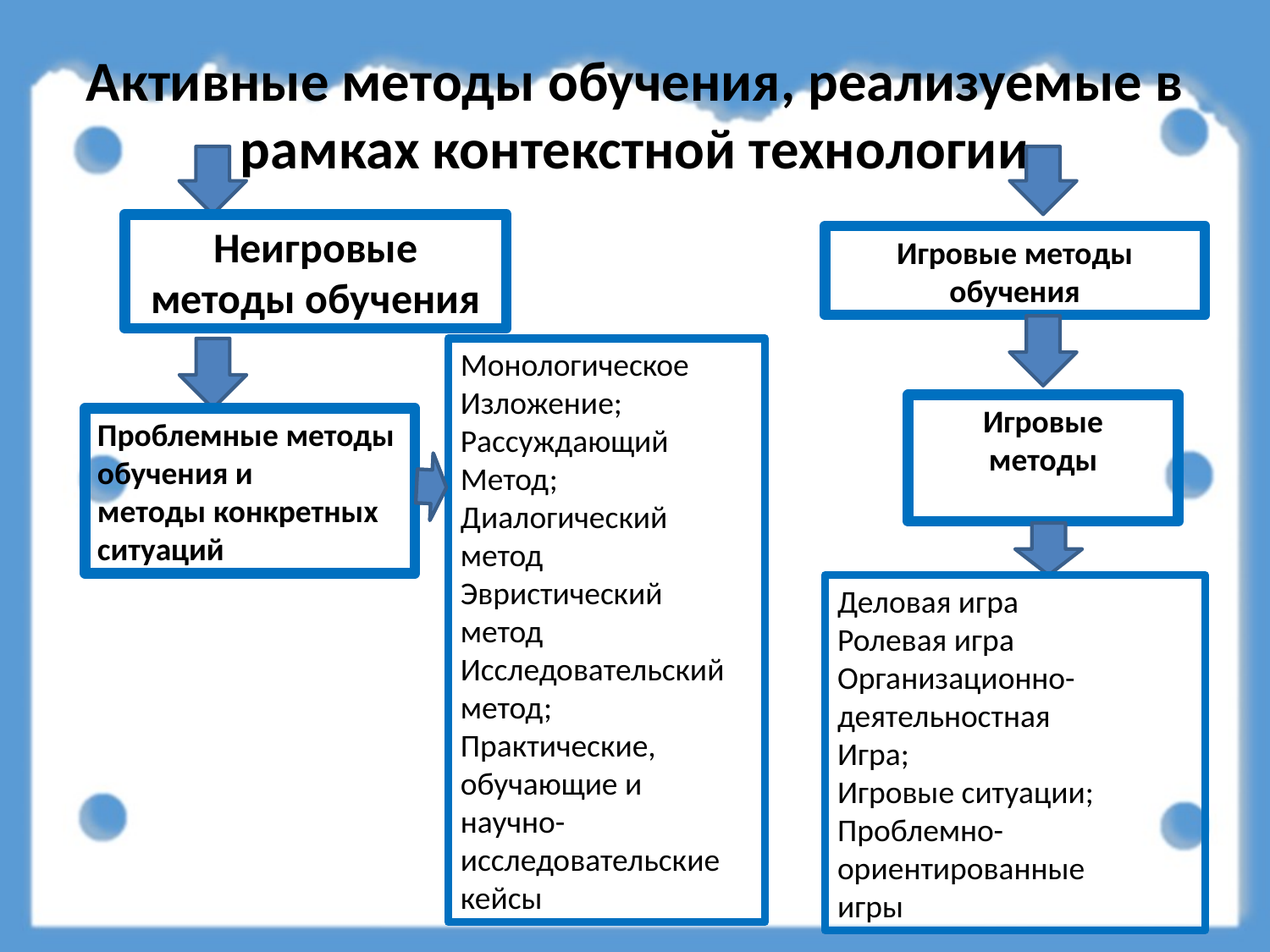

# Активные методы обучения, реализуемые в рамках контекстной технологии

Неигровые методы обучения
Игровые методы обучения

Монологическое
Изложение;
Рассуждающий
Метод;
Диалогический
метод
Эвристический
метод
Исследовательский метод;
Практические, обучающие и научно-исследовательские кейсы
Игровые
методы

Проблемные методы обучения и
методы конкретных ситуаций

Деловая игра
Ролевая игра
Организационно-деятельностная
Игра;
Игровые ситуации;
Проблемно-ориентированные
игры